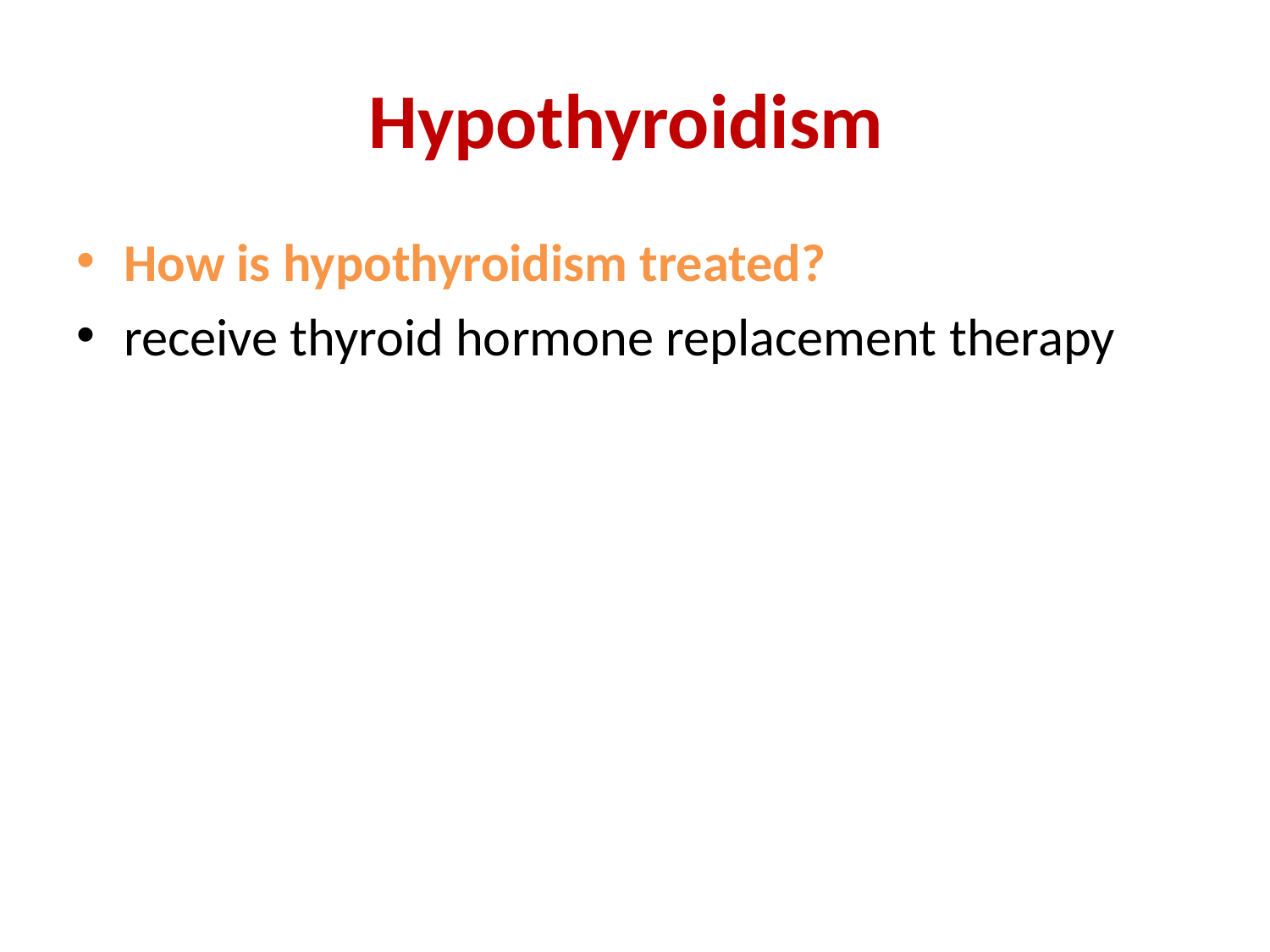

# Hypothyroidism
How is hypothyroidism treated?
receive thyroid hormone replacement therapy